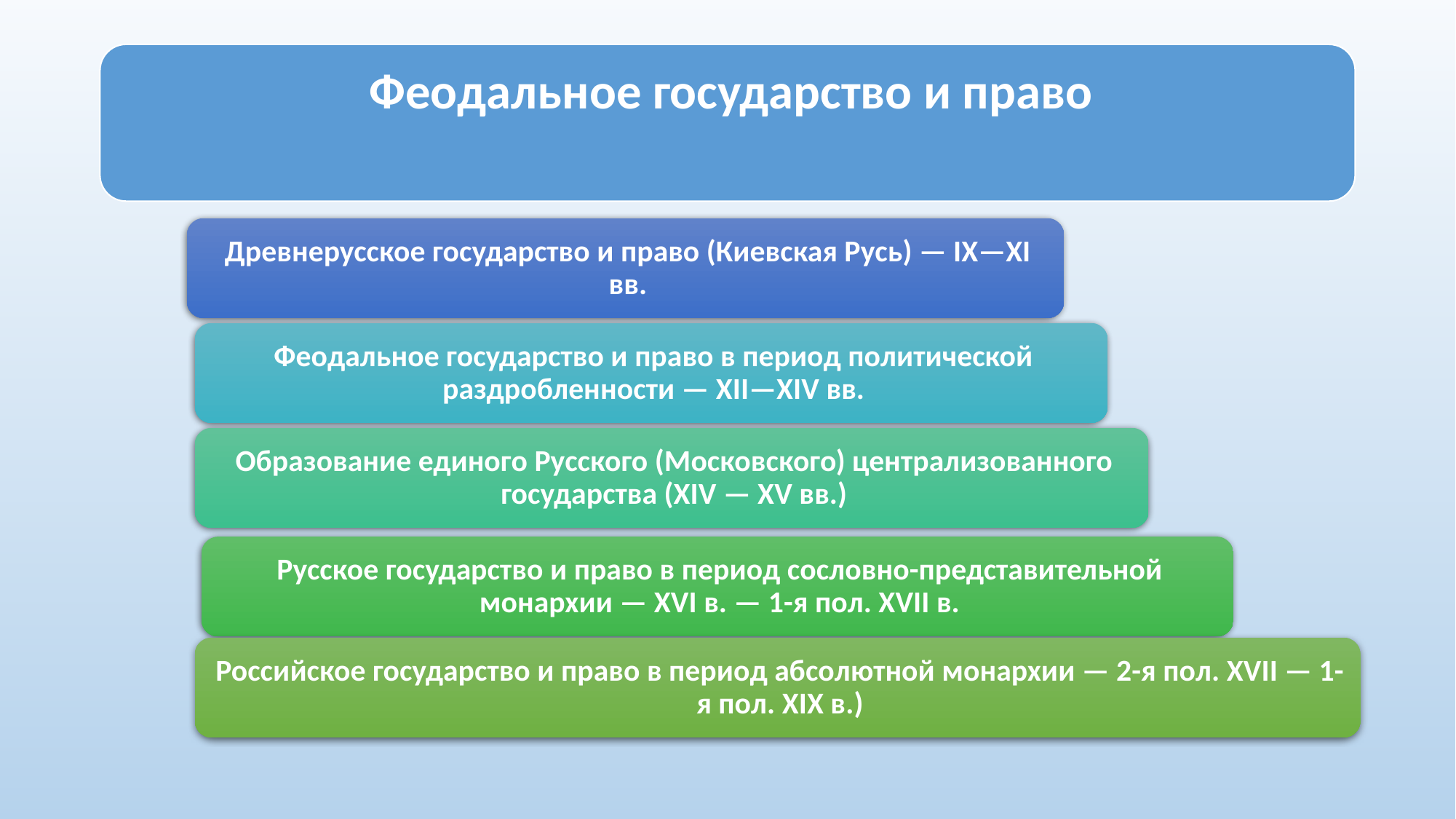

Феодальное государство и право
Древнерусское государство и право (Киевская Русь) — IX—XI вв.
Феодальное государство и право в период политической раздробленности — XII—XIV вв.
Образование единого Русского (Московского) централизованного государства (XIV — XV вв.)
Русское государство и право в период сословно-представительной монархии — XVI в. — 1-я пол. XVII в.
Российское государство и право в период абсолютной монархии — 2-я пол. XVII — 1-я пол. XIX в.)